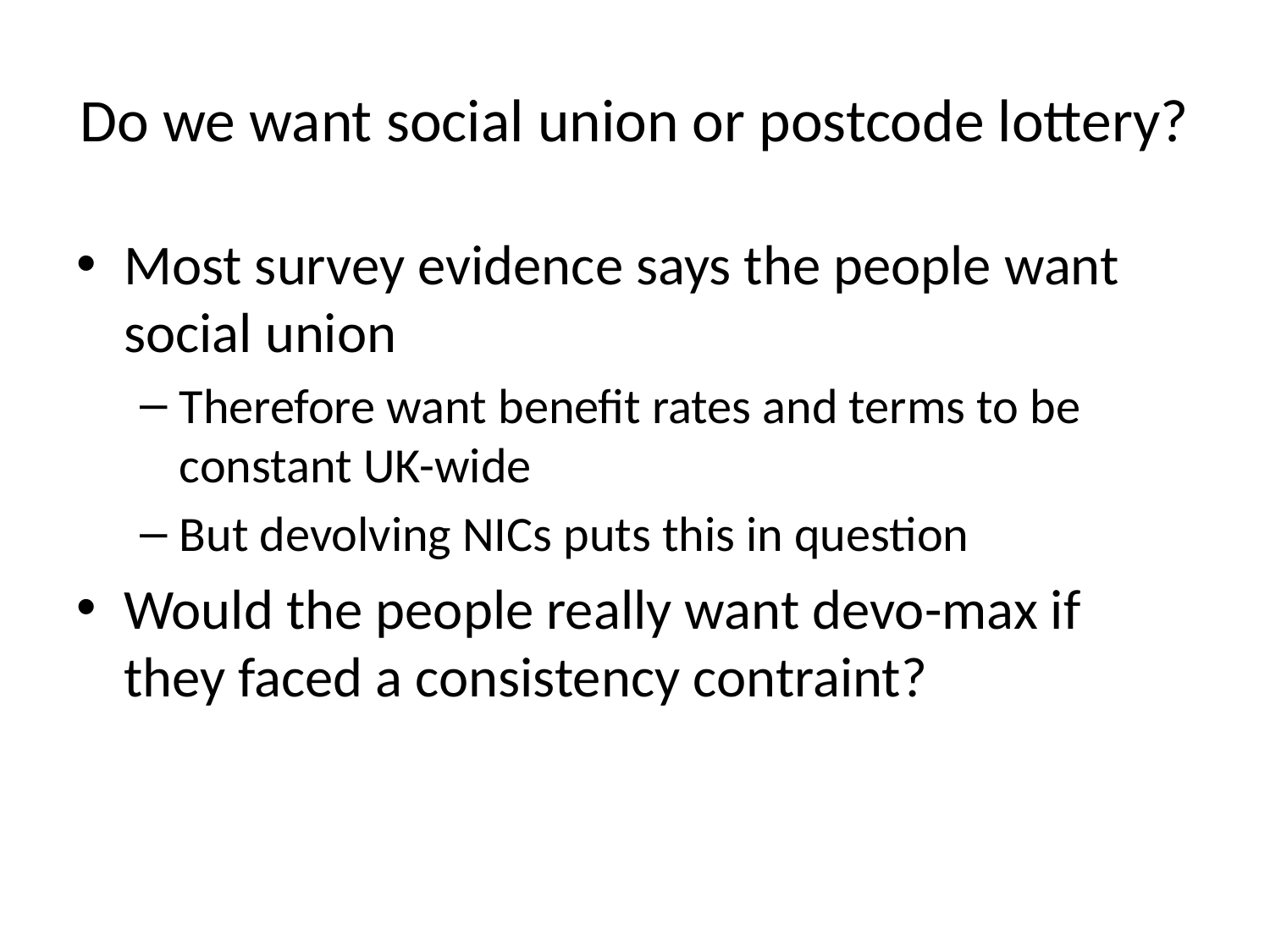

# Do we want social union or postcode lottery?
Most survey evidence says the people want social union
Therefore want benefit rates and terms to be constant UK-wide
But devolving NICs puts this in question
Would the people really want devo-max if they faced a consistency contraint?